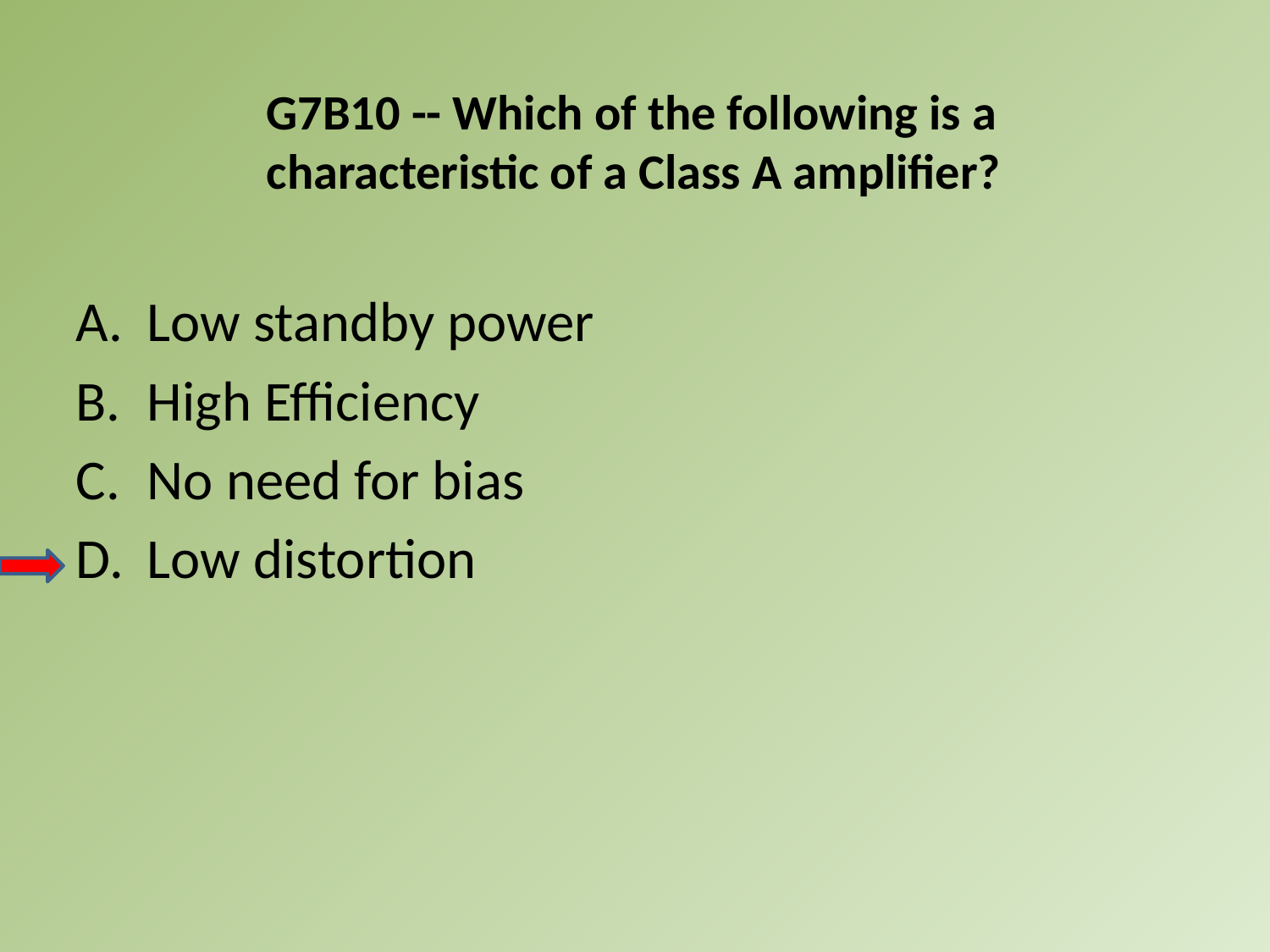

G7B10 -- Which of the following is a characteristic of a Class A amplifier?
A.	Low standby power
B.	High Efficiency
C.	No need for bias
D.	Low distortion